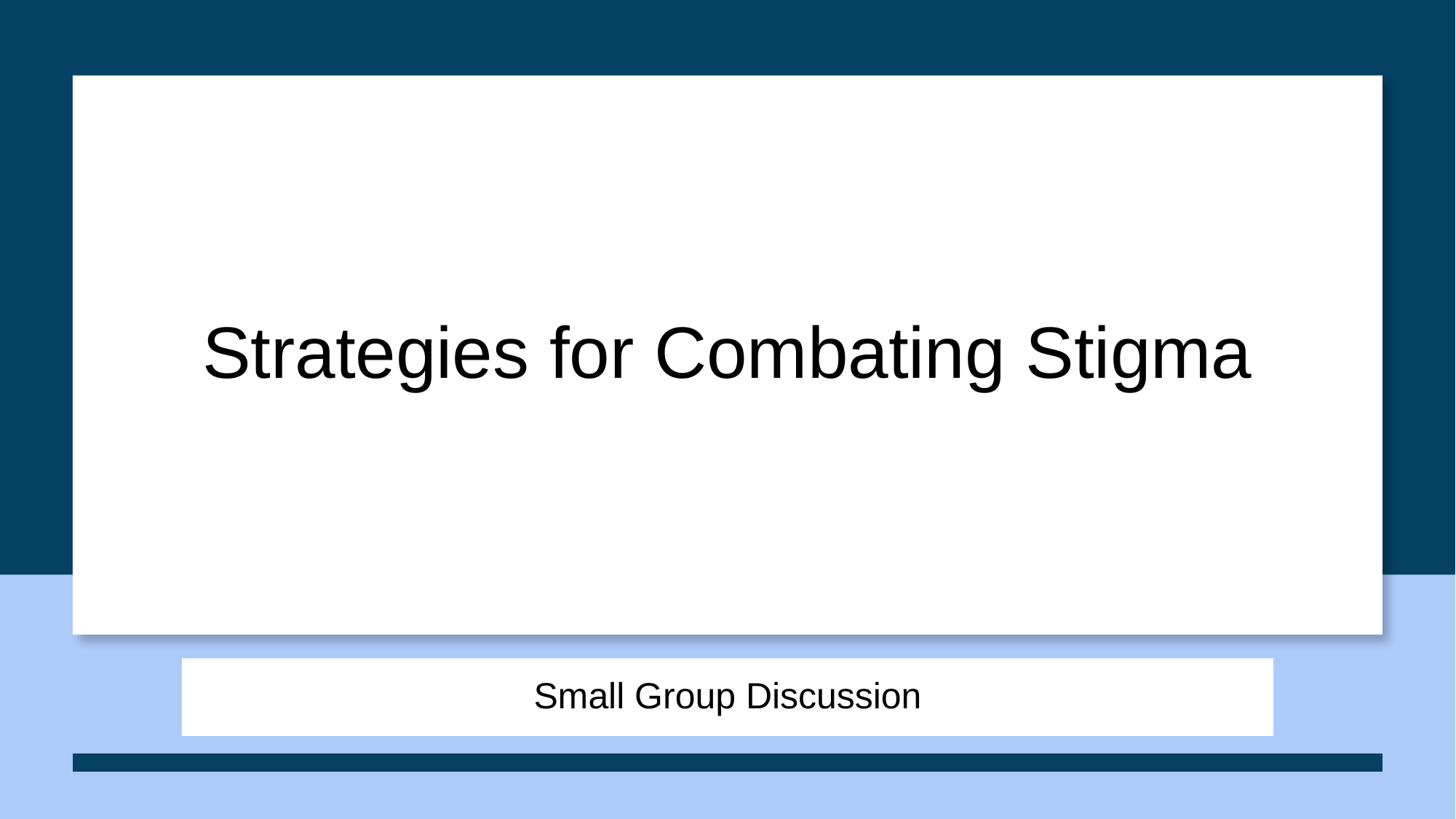

# Strategies for Combating Stigma
Small Group Discussion